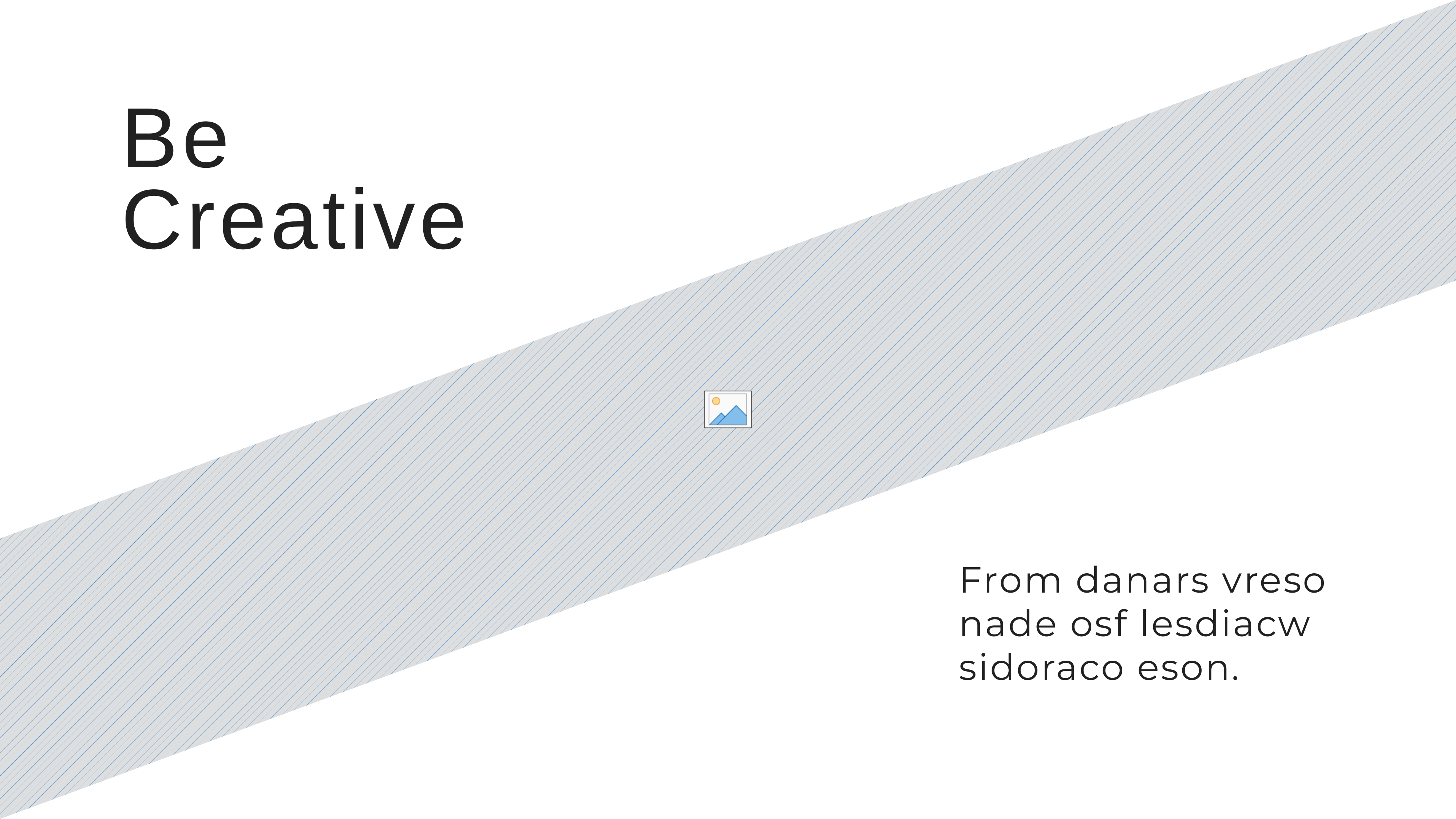

Be
Creative
From danars vreso nade osf lesdiacw sidoraco eson.